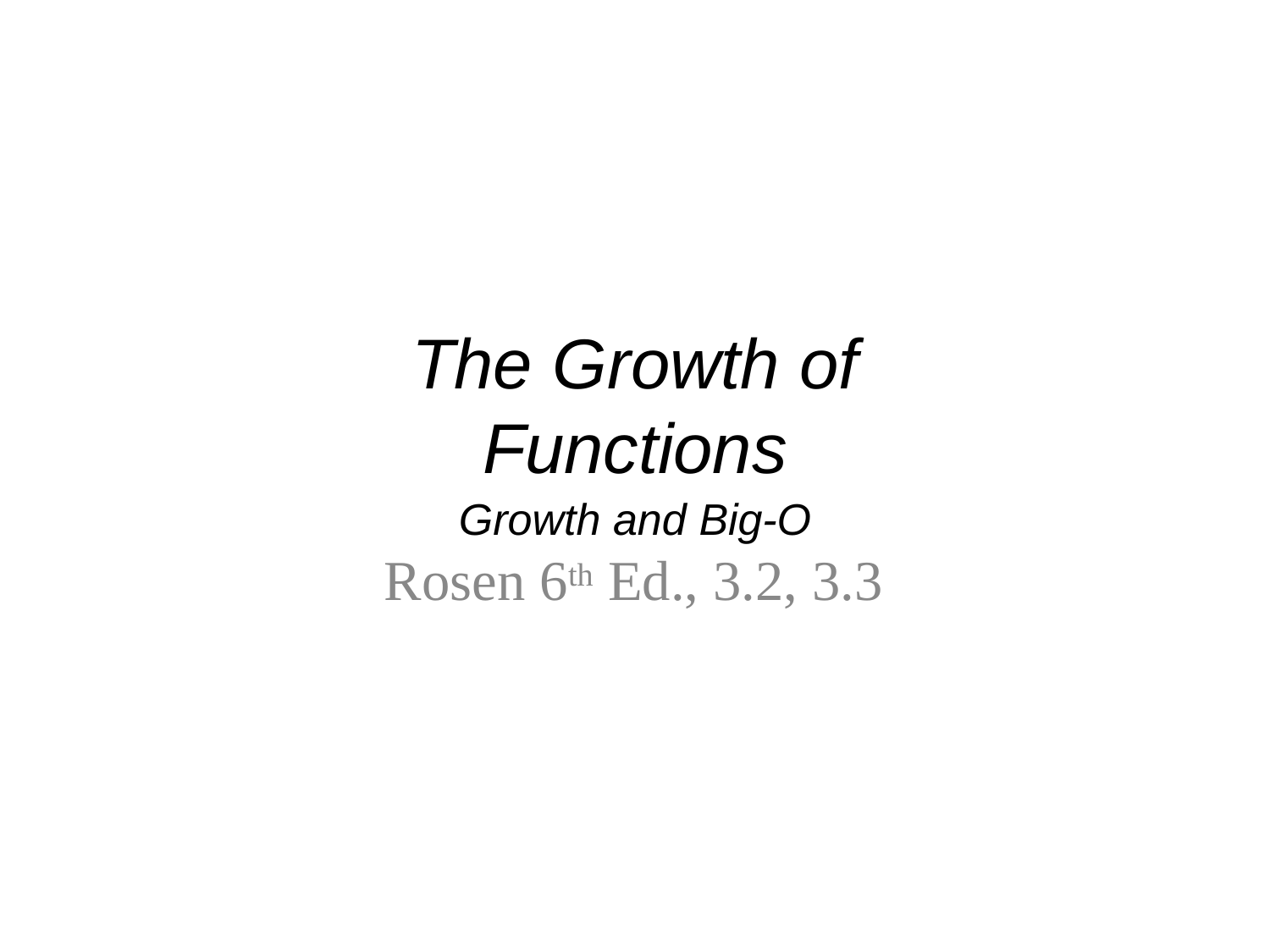

# The Growth of Functions
Growth and Big-O
Rosen 6th Ed., 3.2, 3.3